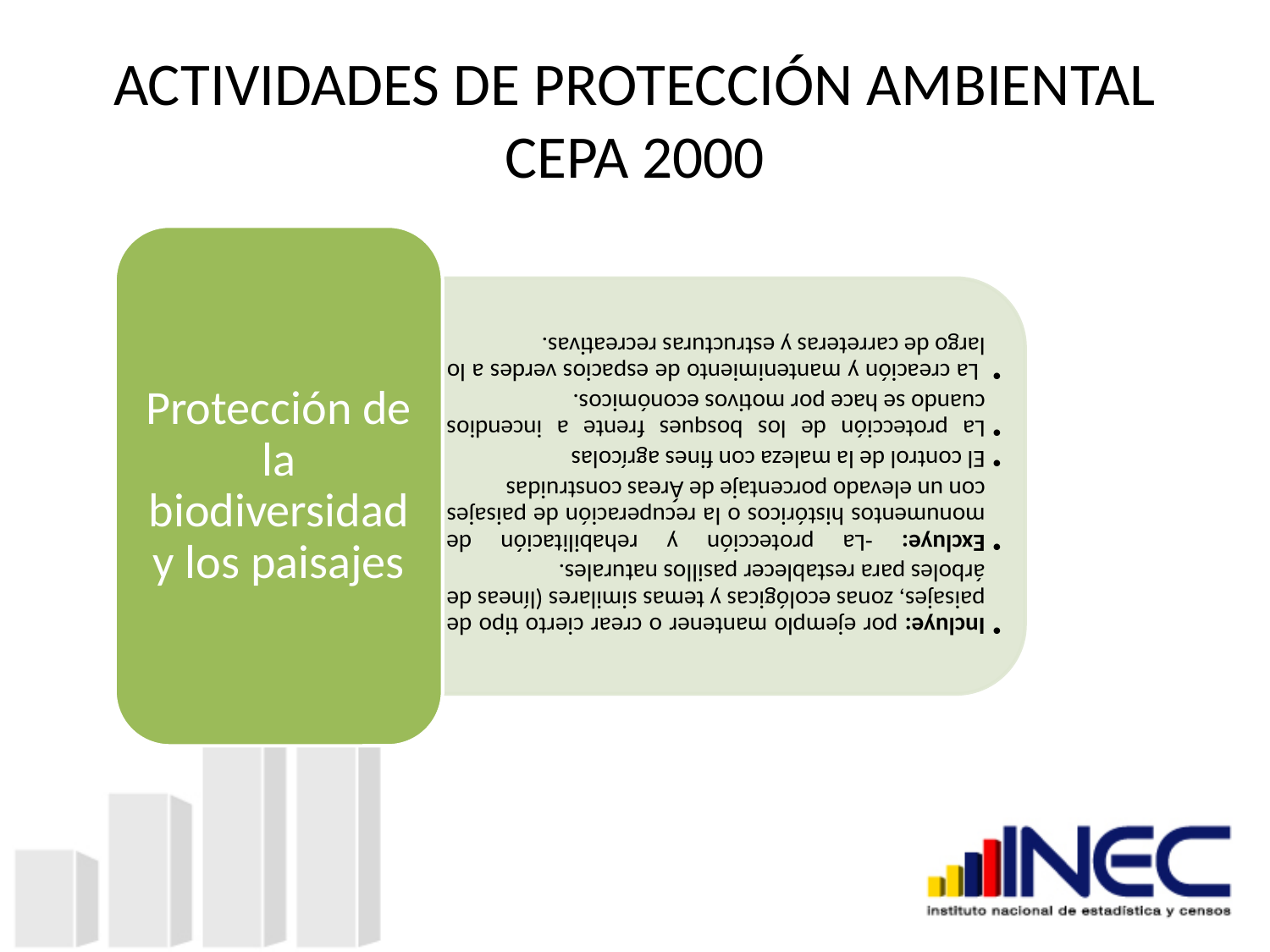

# ACTIVIDADES DE PROTECCIÓN AMBIENTAL CEPA 2000
Incluye: por ejemplo mantener o crear cierto tipo de paisajes, zonas ecológicas y temas similares (líneas de árboles para restablecer pasillos naturales.
Excluye: -La protección y rehabilitación de monumentos históricos o la recuperación de paisajes con un elevado porcentaje de Áreas construidas
El control de la maleza con fines agrícolas
La protección de los bosques frente a incendios cuando se hace por motivos económicos.
 La creación y mantenimiento de espacios verdes a lo largo de carreteras y estructuras recreativas.
Protección de la biodiversidad y los paisajes